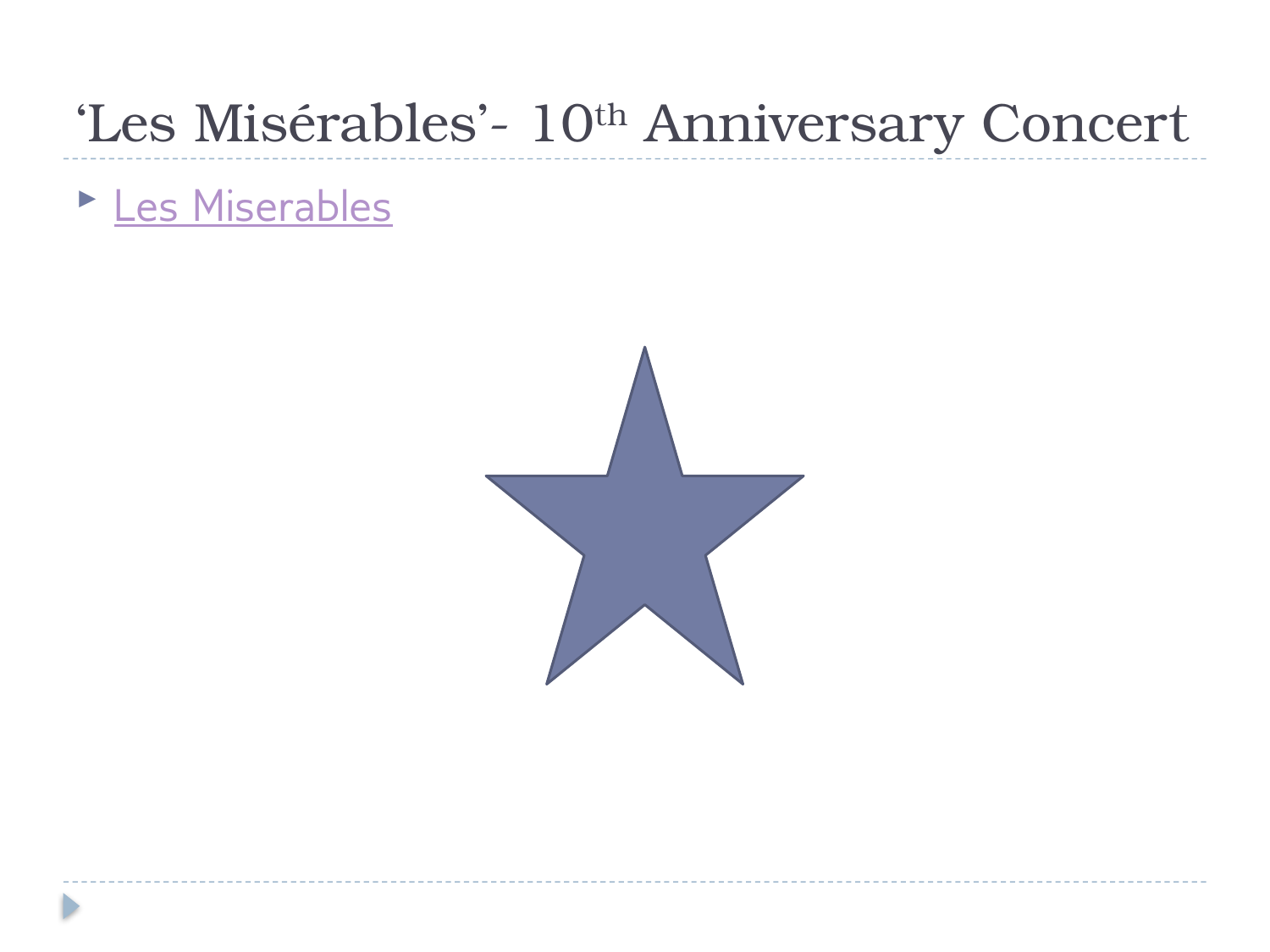

# ‘Les Misérables’- 10th Anniversary Concert
Les Miserables